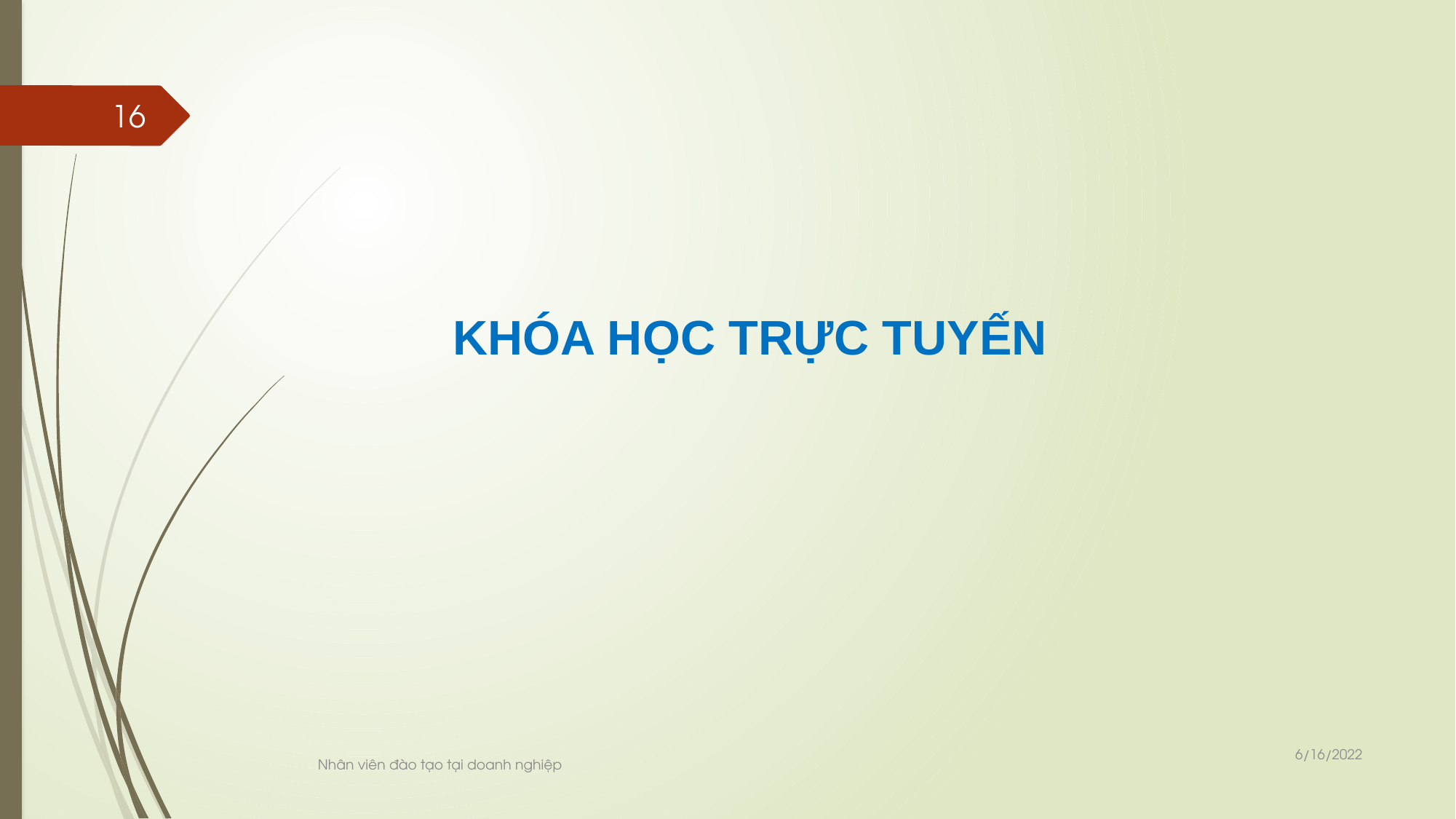

16

KHÓA HỌC TRỰC TUYẾN

6/16/2022
Nhân viên đào tạo tại doanh nghiệp